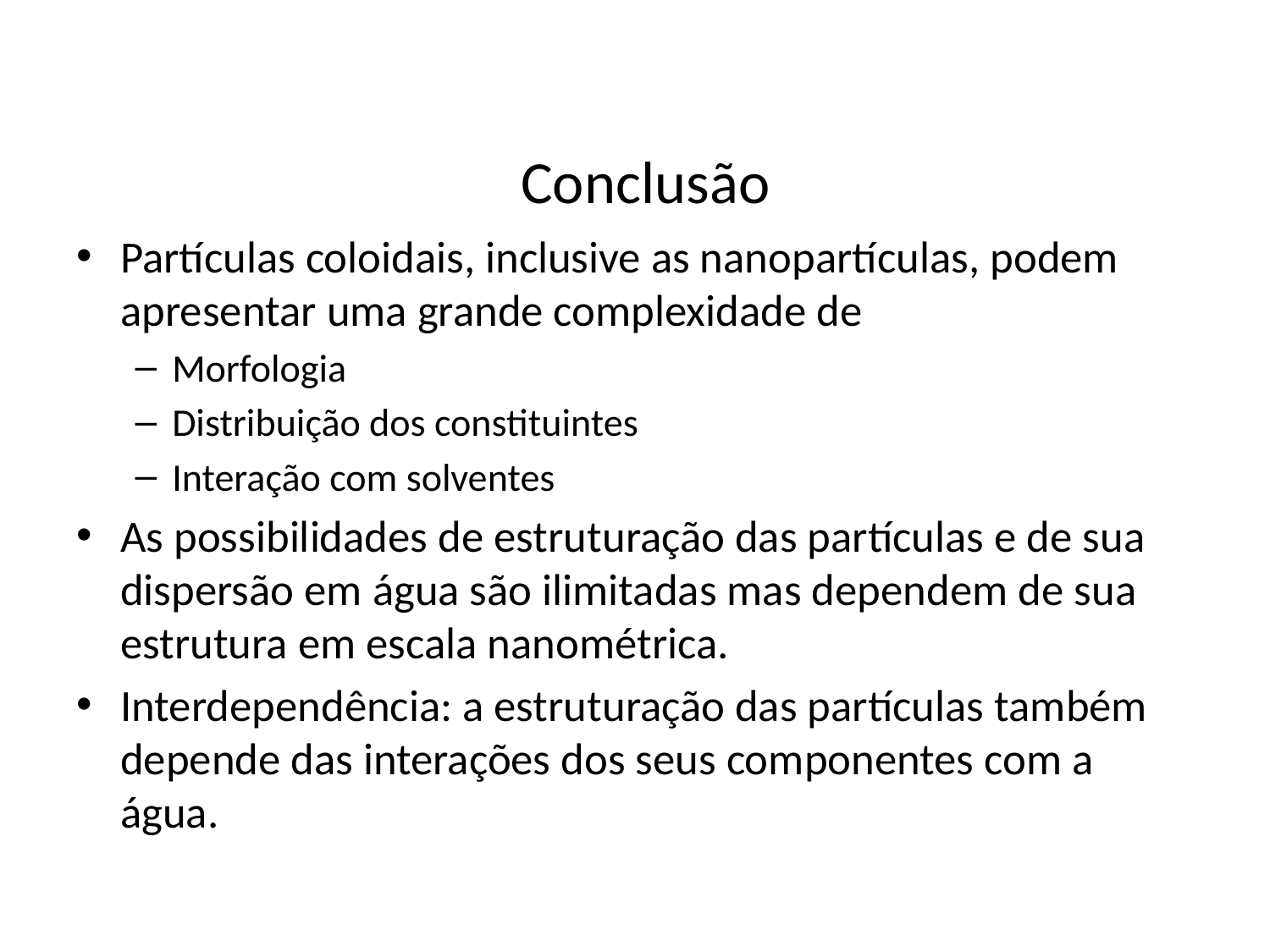

# Conclusão
Partículas coloidais, inclusive as nanopartículas, podem apresentar uma grande complexidade de
Morfologia
Distribuição dos constituintes
Interação com solventes
As possibilidades de estruturação das partículas e de sua dispersão em água são ilimitadas mas dependem de sua estrutura em escala nanométrica.
Interdependência: a estruturação das partículas também depende das interações dos seus componentes com a água.